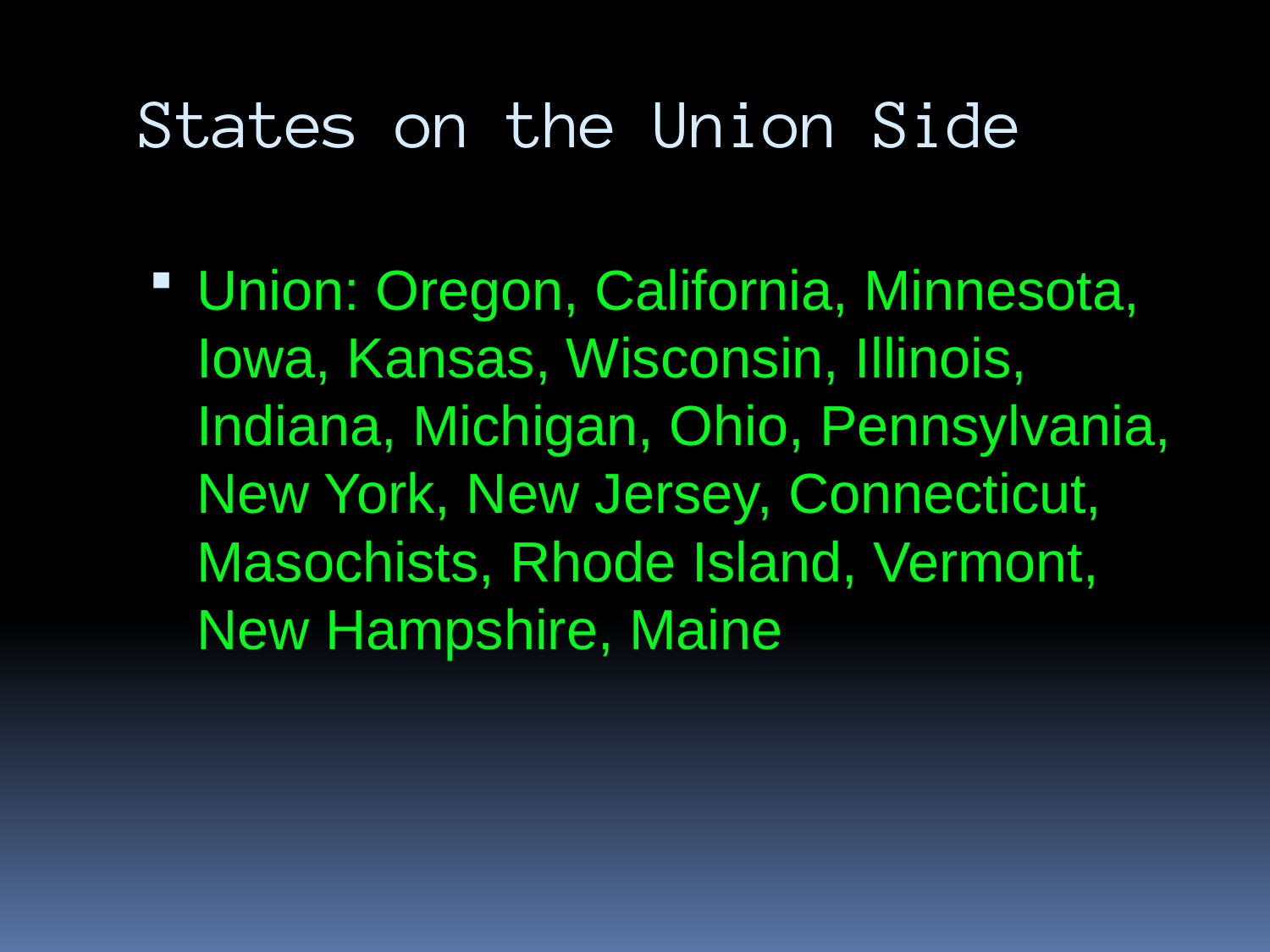

# States on the Union Side
Union: Oregon, California, Minnesota, Iowa, Kansas, Wisconsin, Illinois, Indiana, Michigan, Ohio, Pennsylvania, New York, New Jersey, Connecticut, Masochists, Rhode Island, Vermont, New Hampshire, Maine